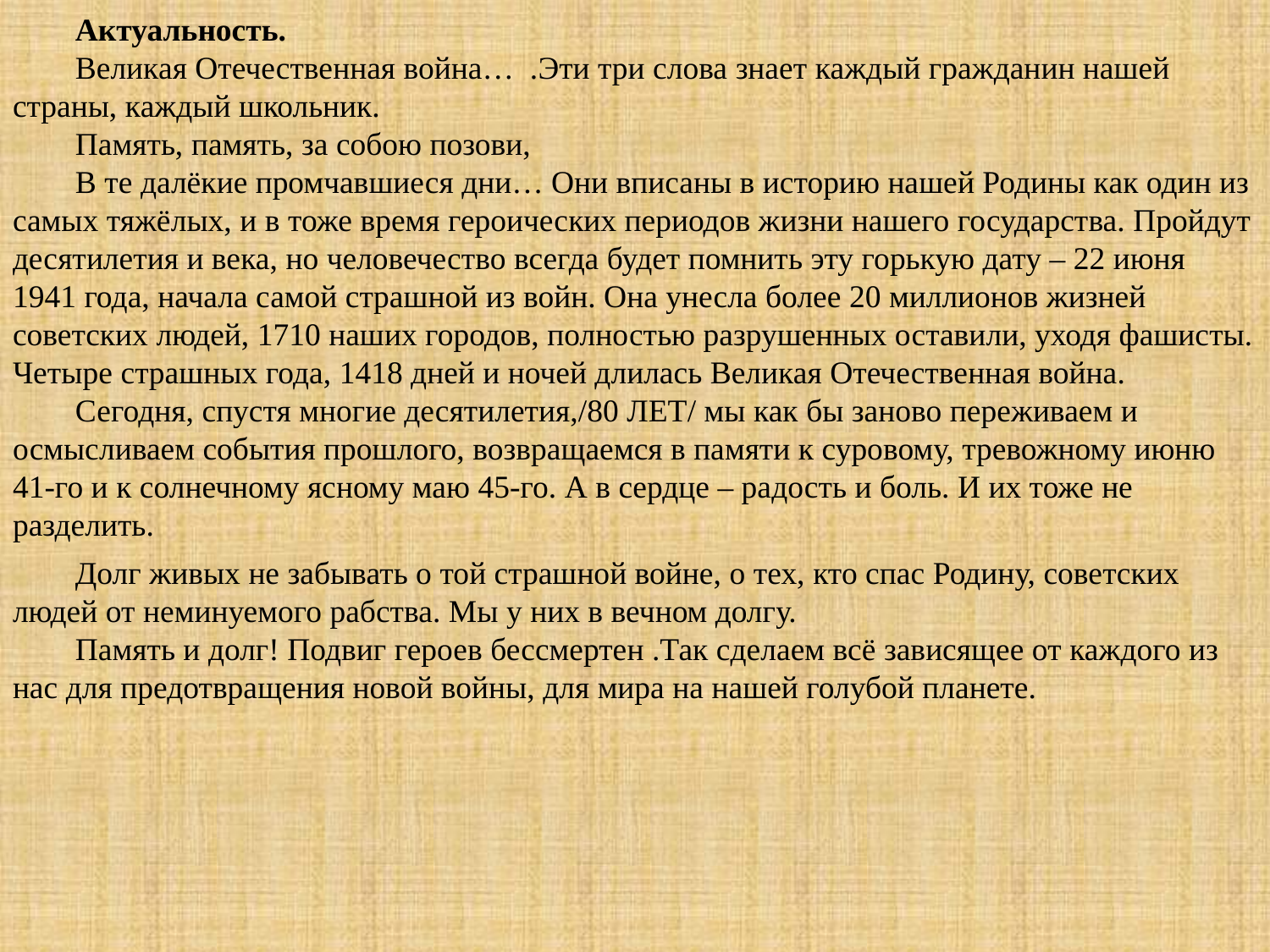

Актуальность.
Великая Отечественная война…  .Эти три слова знает каждый гражданин нашей страны, каждый школьник.
Память, память, за собою позови,
В те далёкие промчавшиеся дни… Они вписаны в историю нашей Родины как один из самых тяжёлых, и в тоже время героических периодов жизни нашего государства. Пройдут десятилетия и века, но человечество всегда будет помнить эту горькую дату – 22 июня 1941 года, начала самой страшной из войн. Она унесла более 20 миллионов жизней советских людей, 1710 наших городов, полностью разрушенных оставили, уходя фашисты. Четыре страшных года, 1418 дней и ночей длилась Великая Отечественная война.
Сегодня, спустя многие десятилетия,/80 ЛЕТ/ мы как бы заново переживаем и осмысливаем события прошлого, возвращаемся в памяти к суровому, тревожному июню 41-го и к солнечному ясному маю 45-го. А в сердце – радость и боль. И их тоже не разделить.
Долг живых не забывать о той страшной войне, о тех, кто спас Родину, советских людей от неминуемого рабства. Мы у них в вечном долгу.
Память и долг! Подвиг героев бессмертен .Так сделаем всё зависящее от каждого из нас для предотвращения новой войны, для мира на нашей голубой планете.